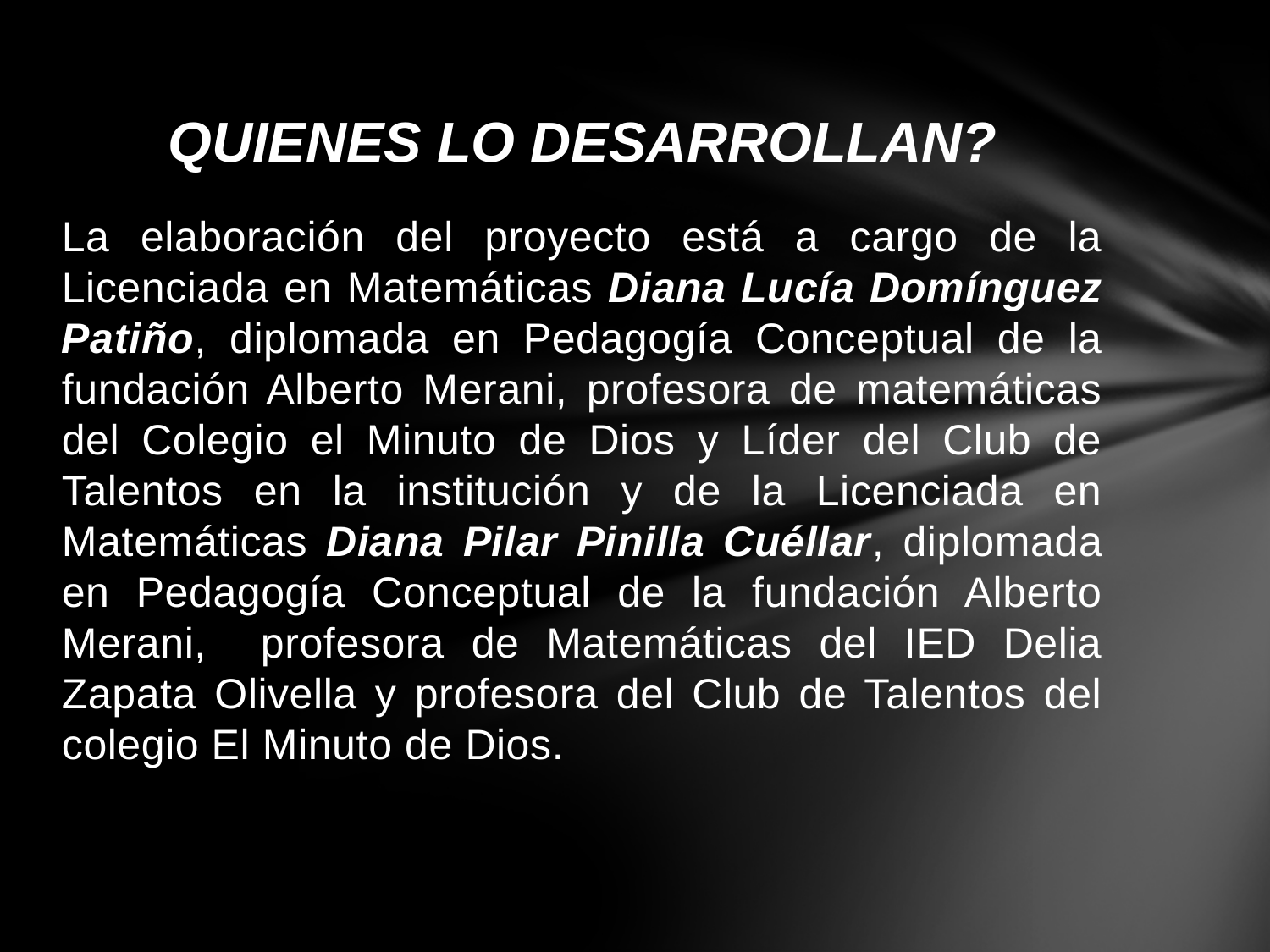

# QUIENES LO DESARROLLAN?
La elaboración del proyecto está a cargo de la Licenciada en Matemáticas Diana Lucía Domínguez Patiño, diplomada en Pedagogía Conceptual de la fundación Alberto Merani, profesora de matemáticas del Colegio el Minuto de Dios y Líder del Club de Talentos en la institución y de la Licenciada en Matemáticas Diana Pilar Pinilla Cuéllar, diplomada en Pedagogía Conceptual de la fundación Alberto Merani,  profesora de Matemáticas del IED Delia Zapata Olivella y profesora del Club de Talentos del colegio El Minuto de Dios.